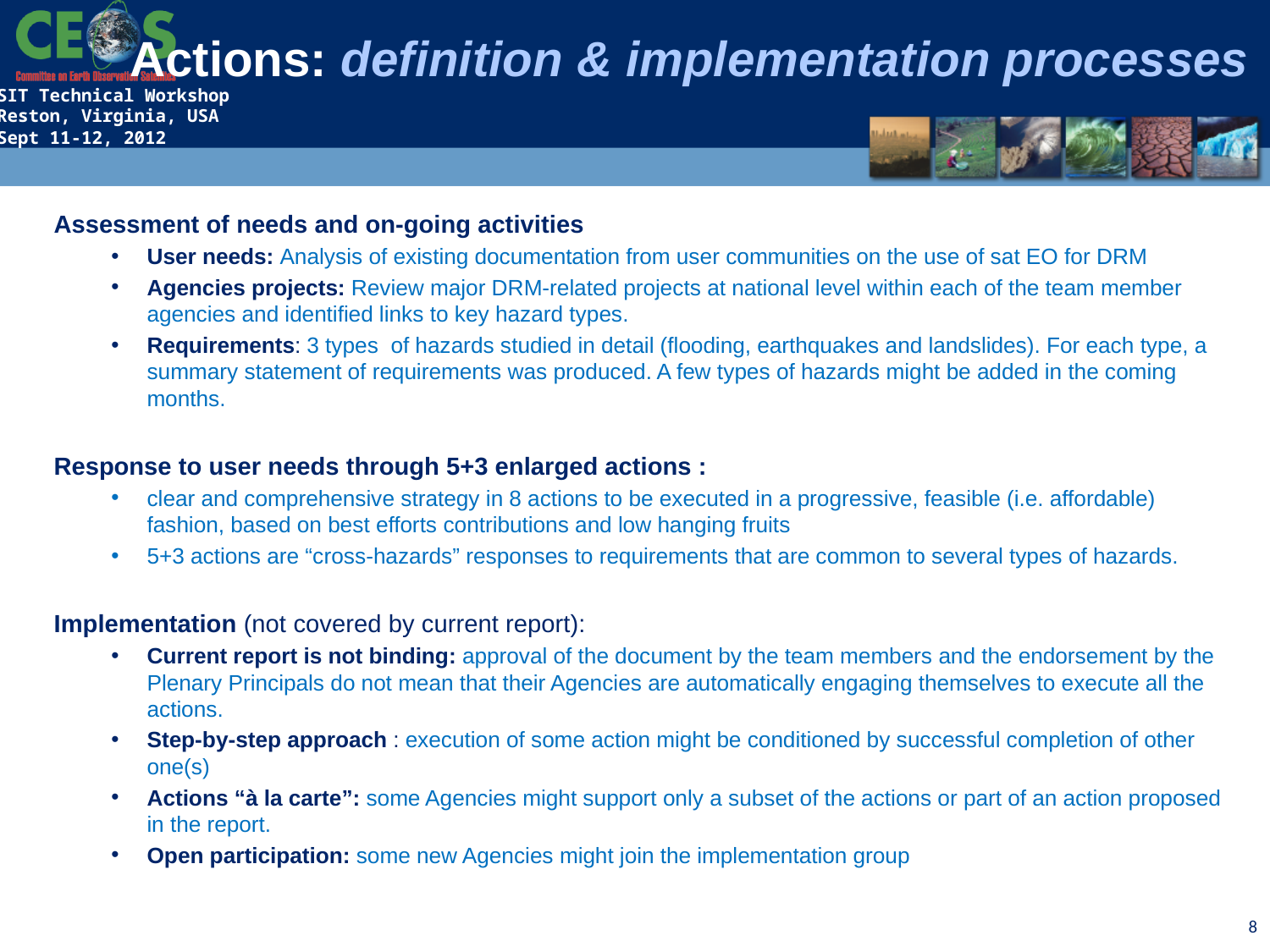

Actions: definition & implementation processes
Assessment of needs and on-going activities
User needs: Analysis of existing documentation from user communities on the use of sat EO for DRM
Agencies projects: Review major DRM-related projects at national level within each of the team member agencies and identified links to key hazard types.
Requirements: 3 types  of hazards studied in detail (flooding, earthquakes and landslides). For each type, a summary statement of requirements was produced. A few types of hazards might be added in the coming months.

Response to user needs through 5+3 enlarged actions :
clear and comprehensive strategy in 8 actions to be executed in a progressive, feasible (i.e. affordable) fashion, based on best efforts contributions and low hanging fruits
5+3 actions are “cross-hazards” responses to requirements that are common to several types of hazards.

Implementation (not covered by current report):
Current report is not binding: approval of the document by the team members and the endorsement by the Plenary Principals do not mean that their Agencies are automatically engaging themselves to execute all the actions.
Step-by-step approach : execution of some action might be conditioned by successful completion of other one(s)
Actions “à la carte”: some Agencies might support only a subset of the actions or part of an action proposed in the report.
Open participation: some new Agencies might join the implementation group
8